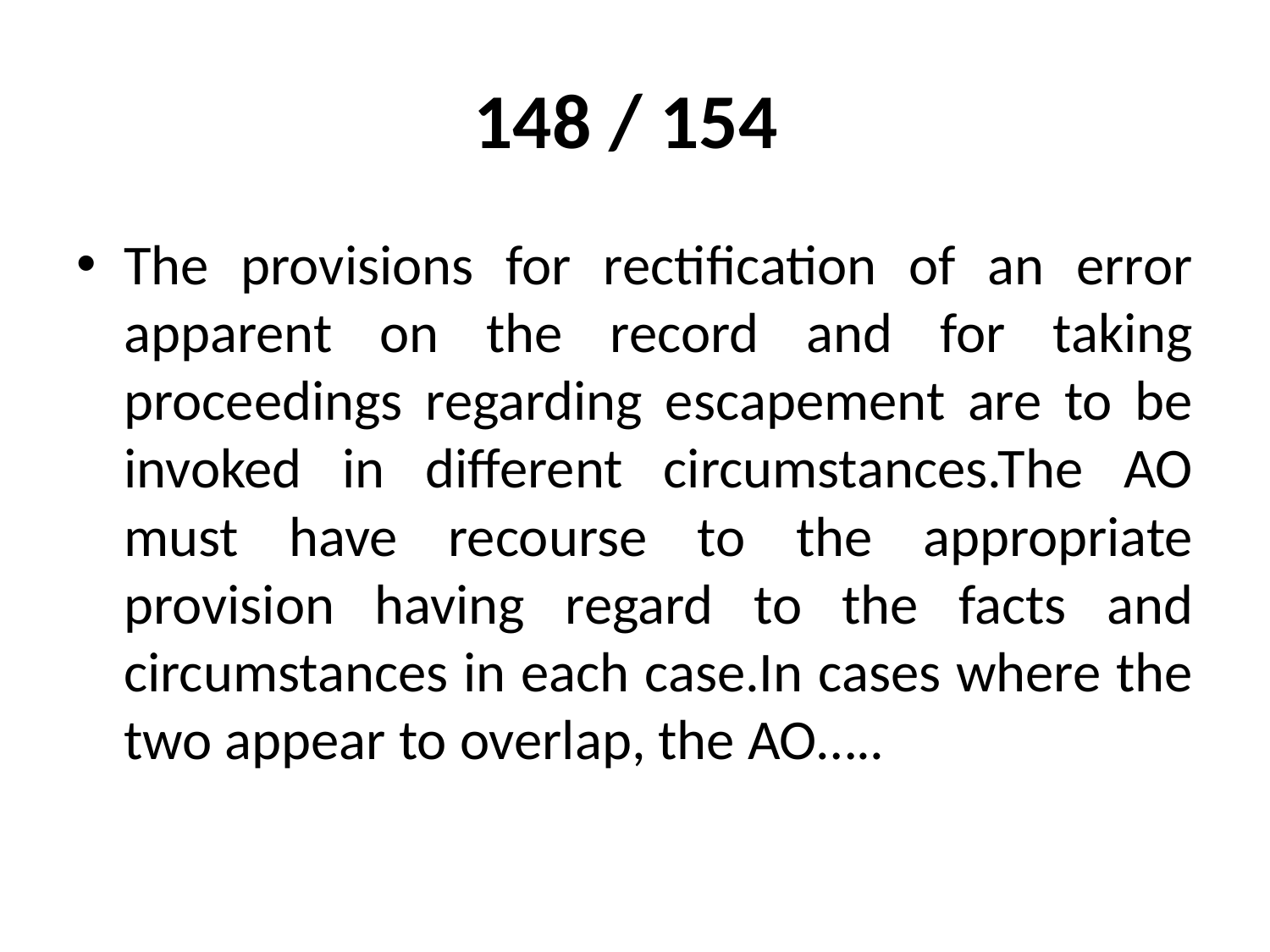

# 148 / 154
The provisions for rectification of an error apparent on the record and for taking proceedings regarding escapement are to be invoked in different circumstances.The AO must have recourse to the appropriate provision having regard to the facts and circumstances in each case.In cases where the two appear to overlap, the AO…..